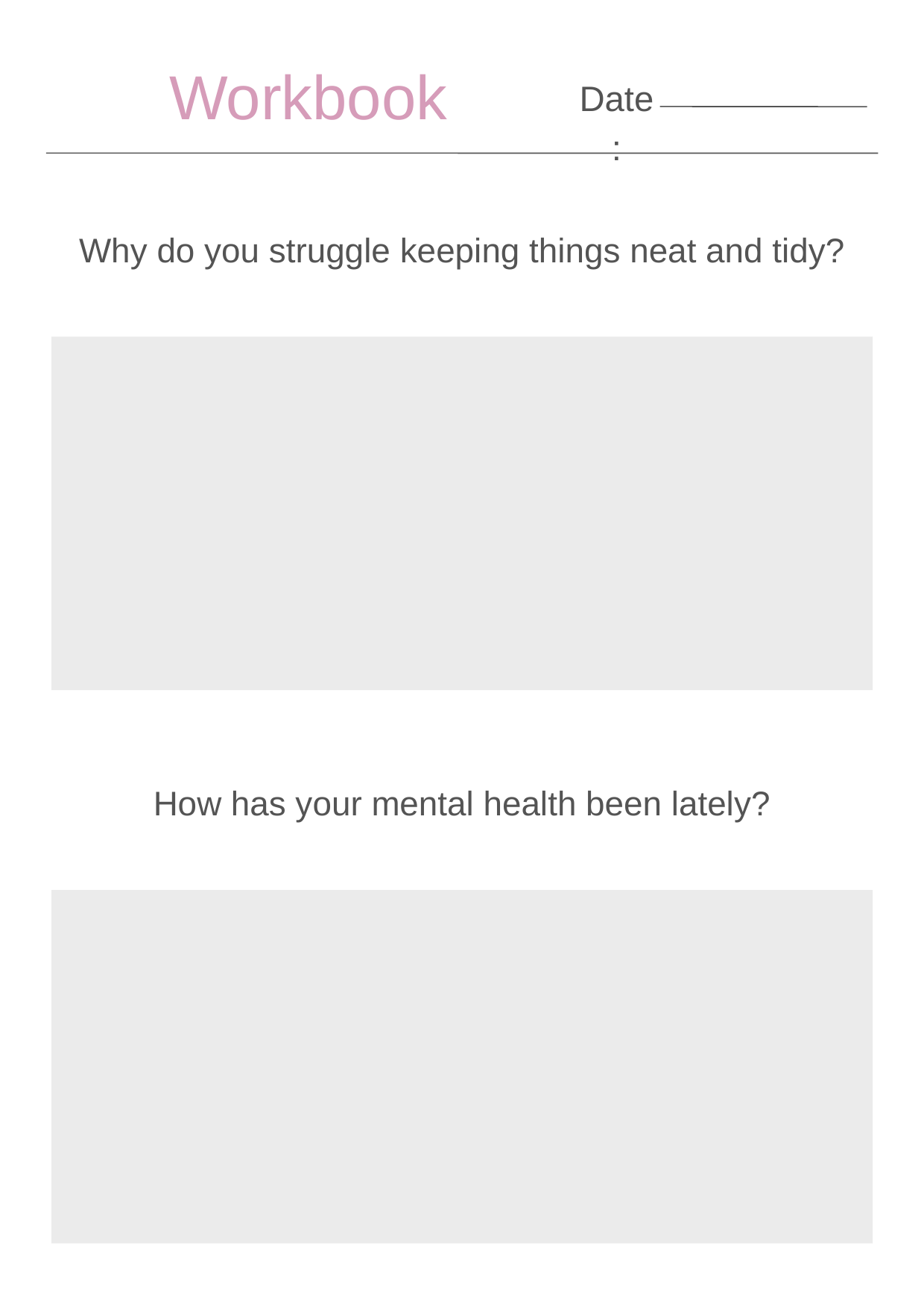

Workbook
Date:

Why do you struggle keeping things neat and tidy?

How has your mental health been lately?